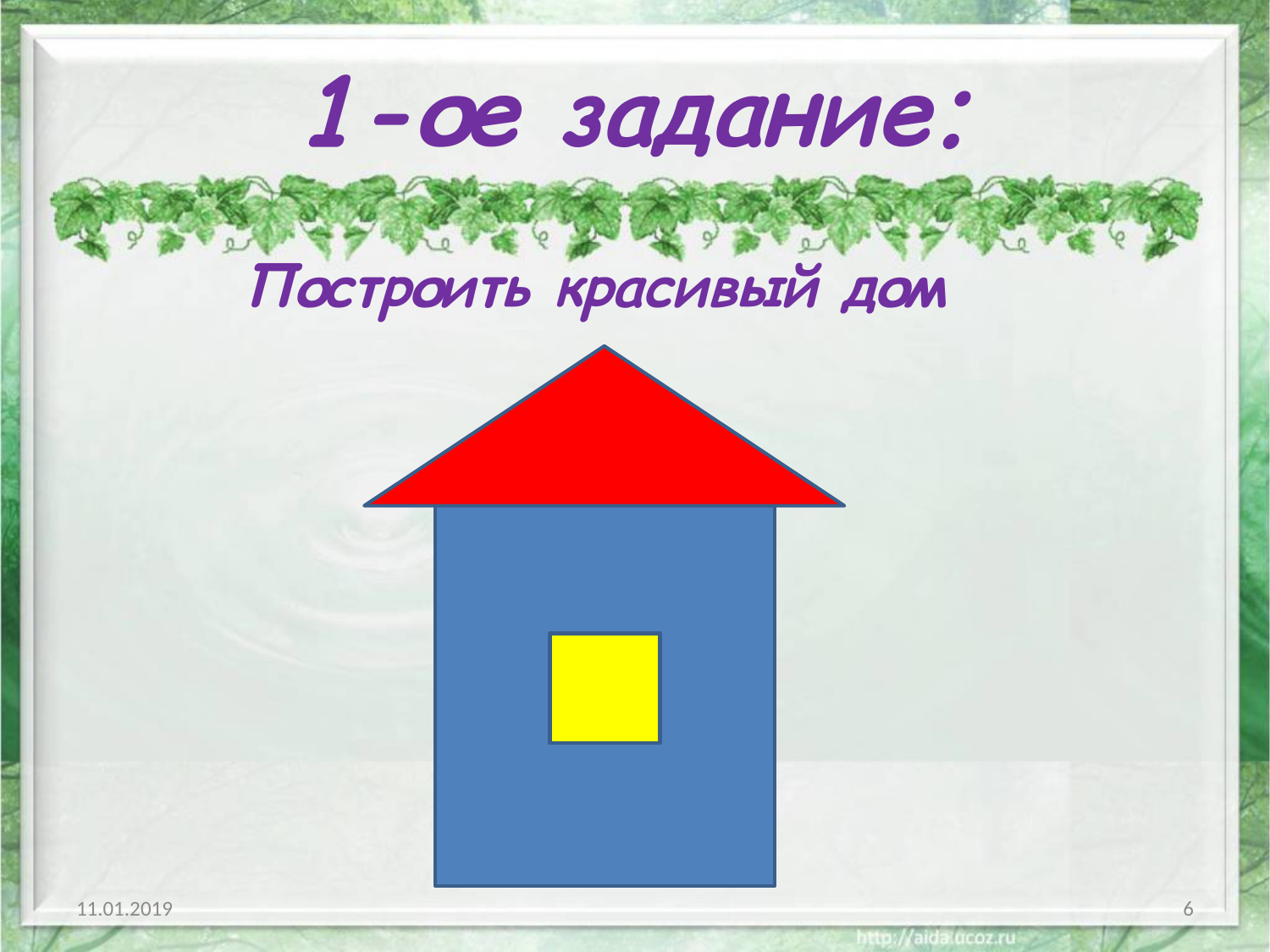

# 1-ое задание:
Построить красивый дом

11.01.2019
6